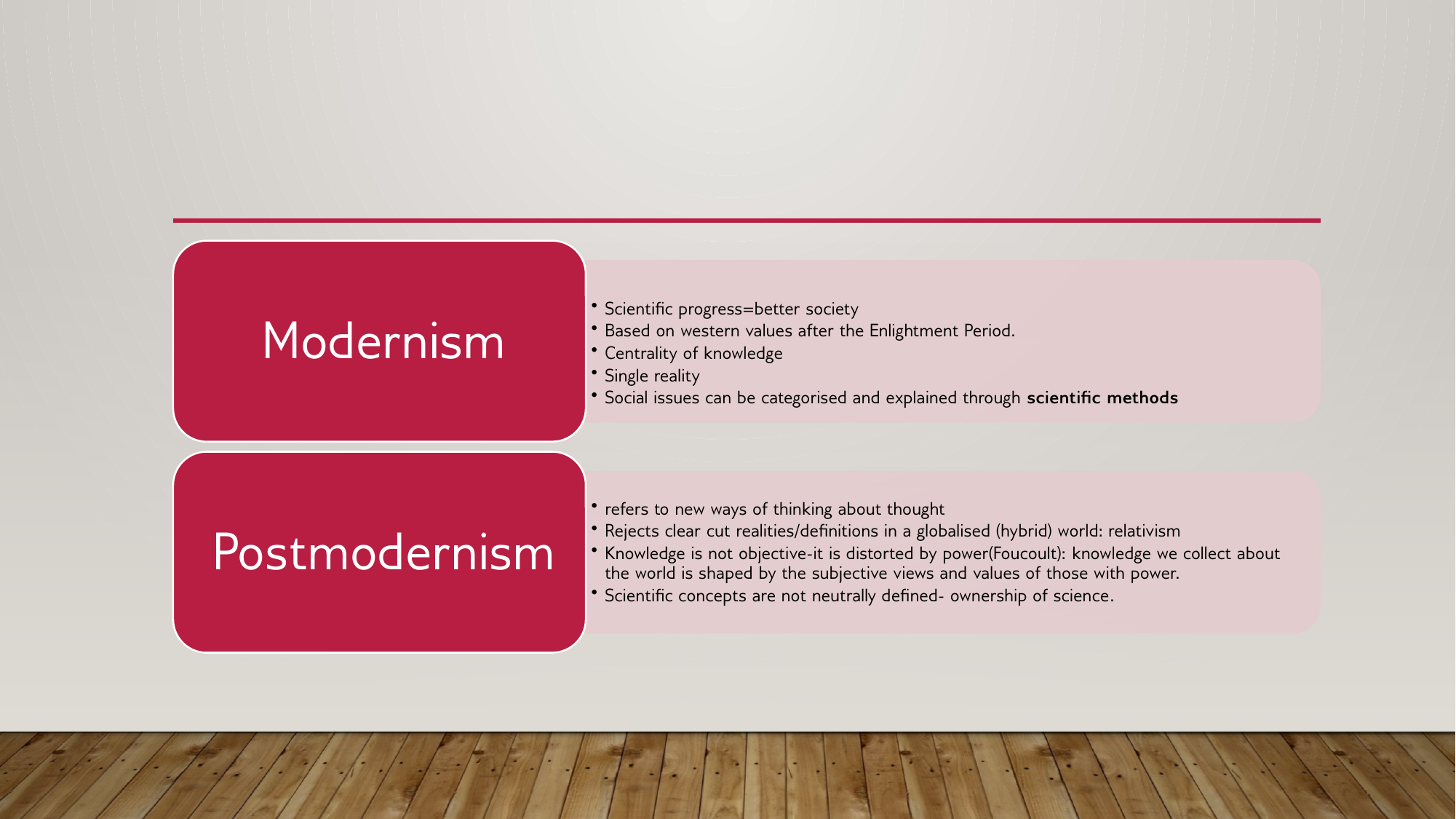

Scientific progress=better society
Based on western values after the Enlightment Period.
Centrality of knowledge
Single reality
Social issues can be categorised and explained through scientific methods
Modernism
refers to new ways of thinking about thought
Rejects clear cut realities/definitions in a globalised (hybrid) world: relativism
Knowledge is not objective-it is distorted by power(Foucoult): knowledge we collect about the world is shaped by the subjective views and values of those with power.
Scientific concepts are not neutrally defined- ownership of science.
Postmodernism